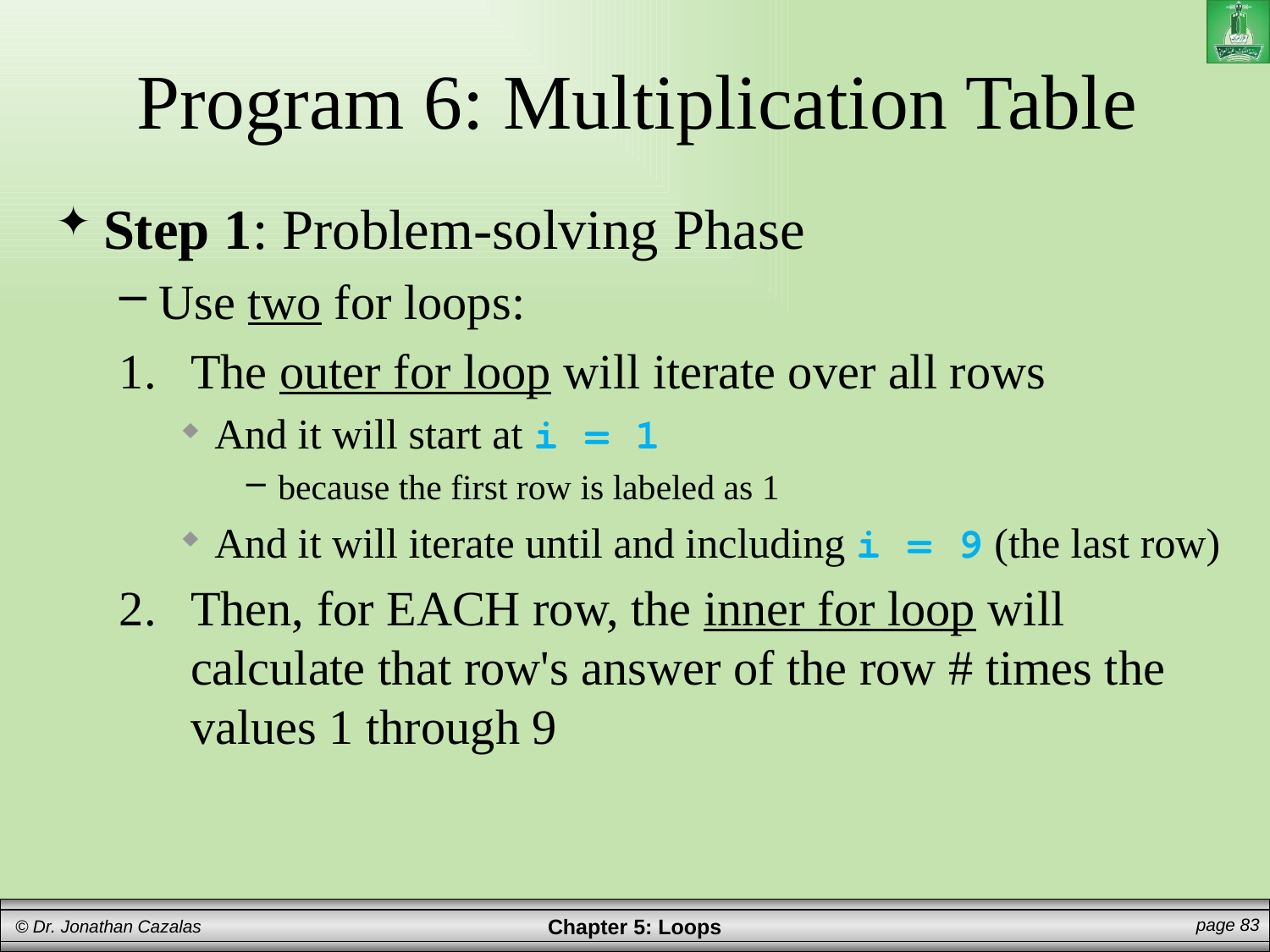

# Program 6: Multiplication Table
Step 1: Problem-solving Phase
Use two for loops:
The outer for loop will iterate over all rows
And it will start at i = 1
because the first row is labeled as 1
And it will iterate until and including i = 9 (the last row)
Then, for EACH row, the inner for loop will calculate that row's answer of the row # times the values 1 through 9